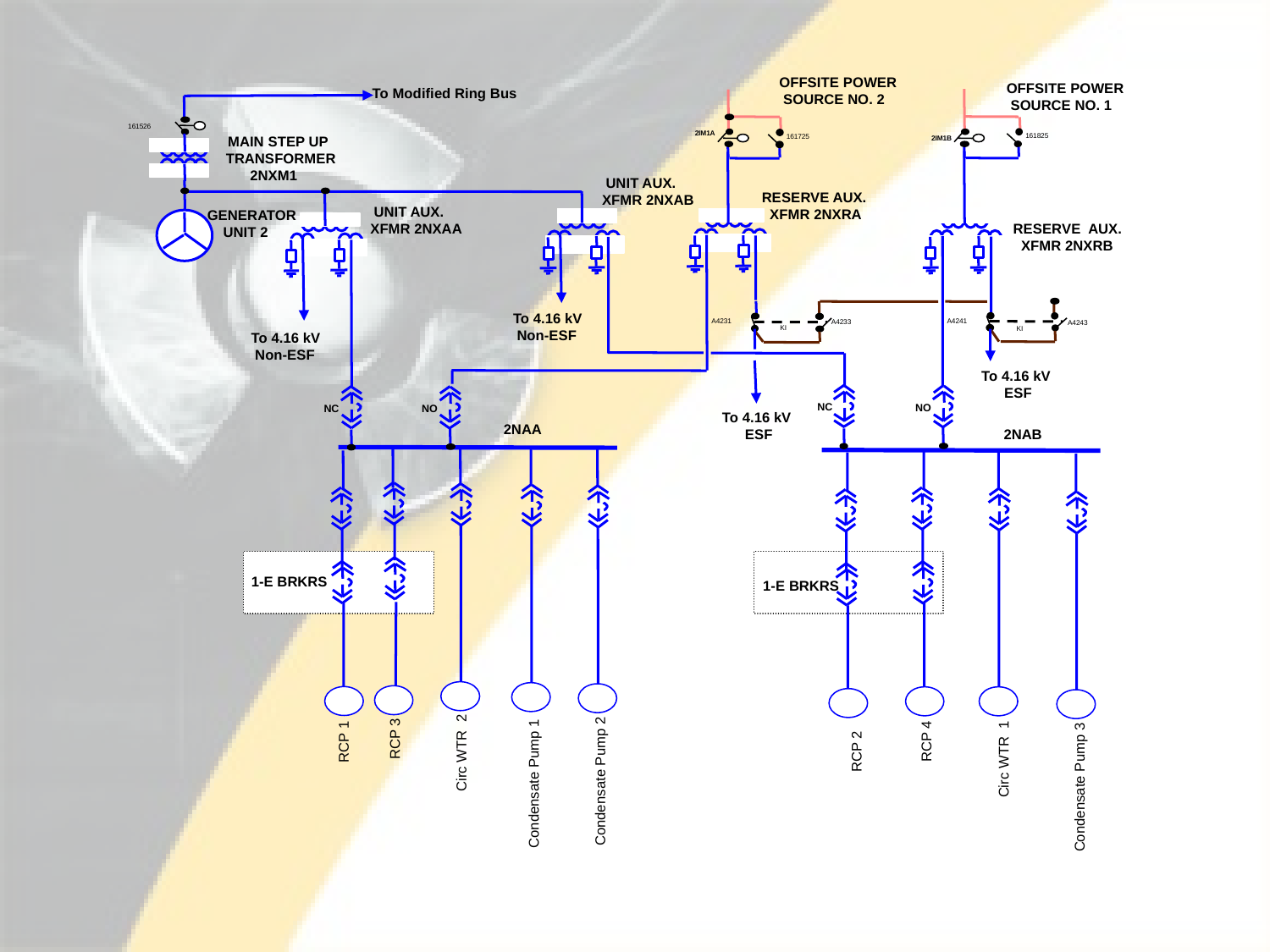

OFFSITE POWER
 SOURCE NO. 2
To Modified Ring Bus
OFFSITE POWER
 SOURCE NO. 1

161526

2IM1A

161825

161725

 MAIN STEP UP
TRANSFORMER
      2NXM1

2IM1B

  UNIT AUX.
XFMR 2NXAB

RESERVE AUX.
  XFMR 2NXRA

  UNIT AUX.
XFMR 2NXAA
GENERATOR
    UNIT 2

RESERVE  AUX.
  XFMR 2NXRB

To 4.16 kV
 Non-ESF

A4231

A4241
A4233

A4243

To 4.16 kV
 Non-ESF
KI
KI

To 4.16 kV
 ESF

NC
NO
NO
NC
To 4.16 kV
 ESF

2NAA

2NAB

1-E BRKRS
1-E BRKRS
RCP 4
RCP 3
RCP 1
RCP 2
Circ WTR  2
Circ WTR  1
Condensate Pump 3
Condensate Pump 2
Condensate Pump 1